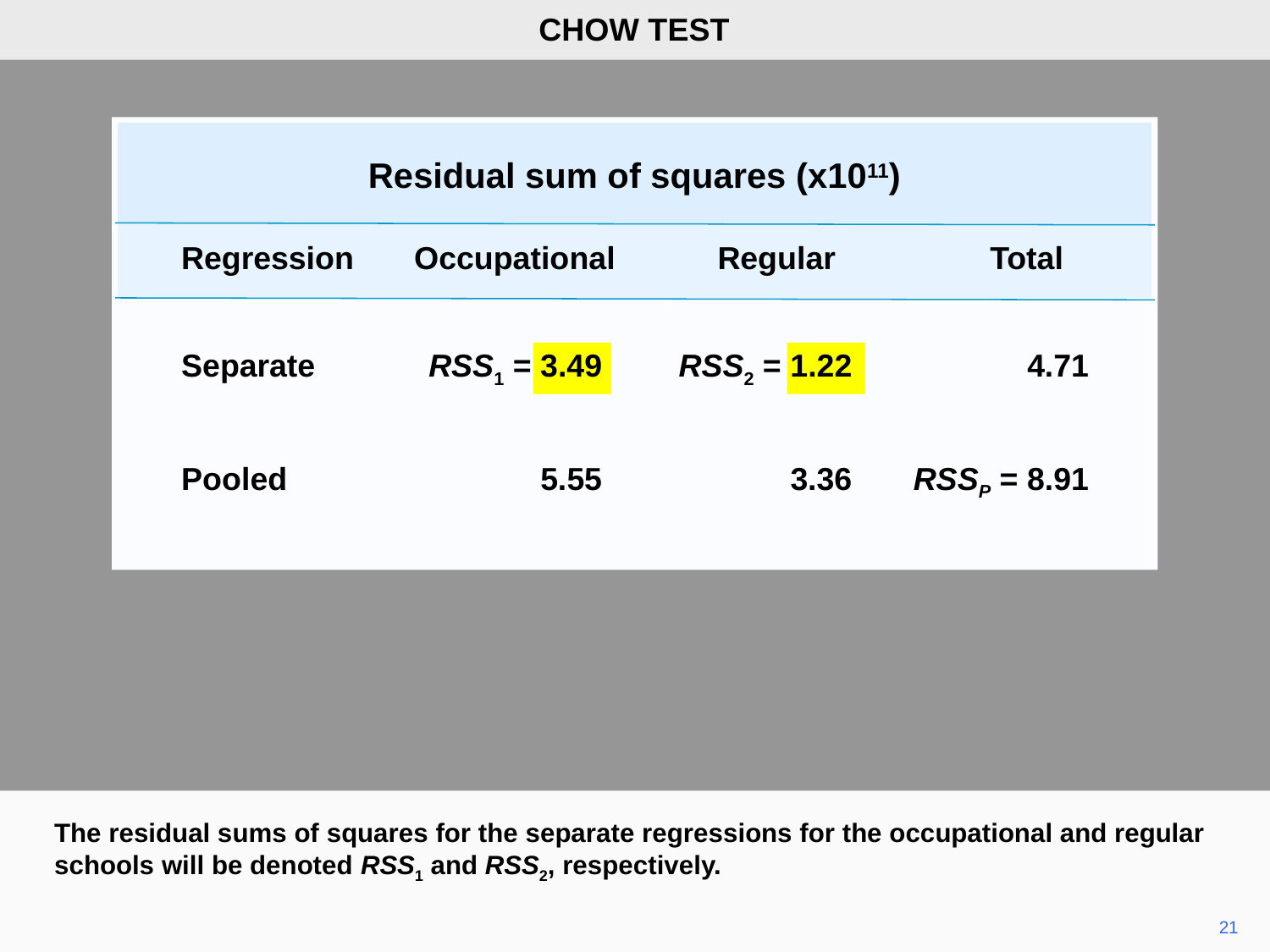

CHOW TEST

Residual sum of squares (x1011)
	Regression	Occupational	Regular	Total

	Separate	RSS1 = 3.49	RSS2 = 1.22	4.71

	Pooled	5.55	3.36	RSSP = 8.91

The residual sums of squares for the separate regressions for the occupational and regular schools will be denoted RSS1 and RSS2, respectively.
21